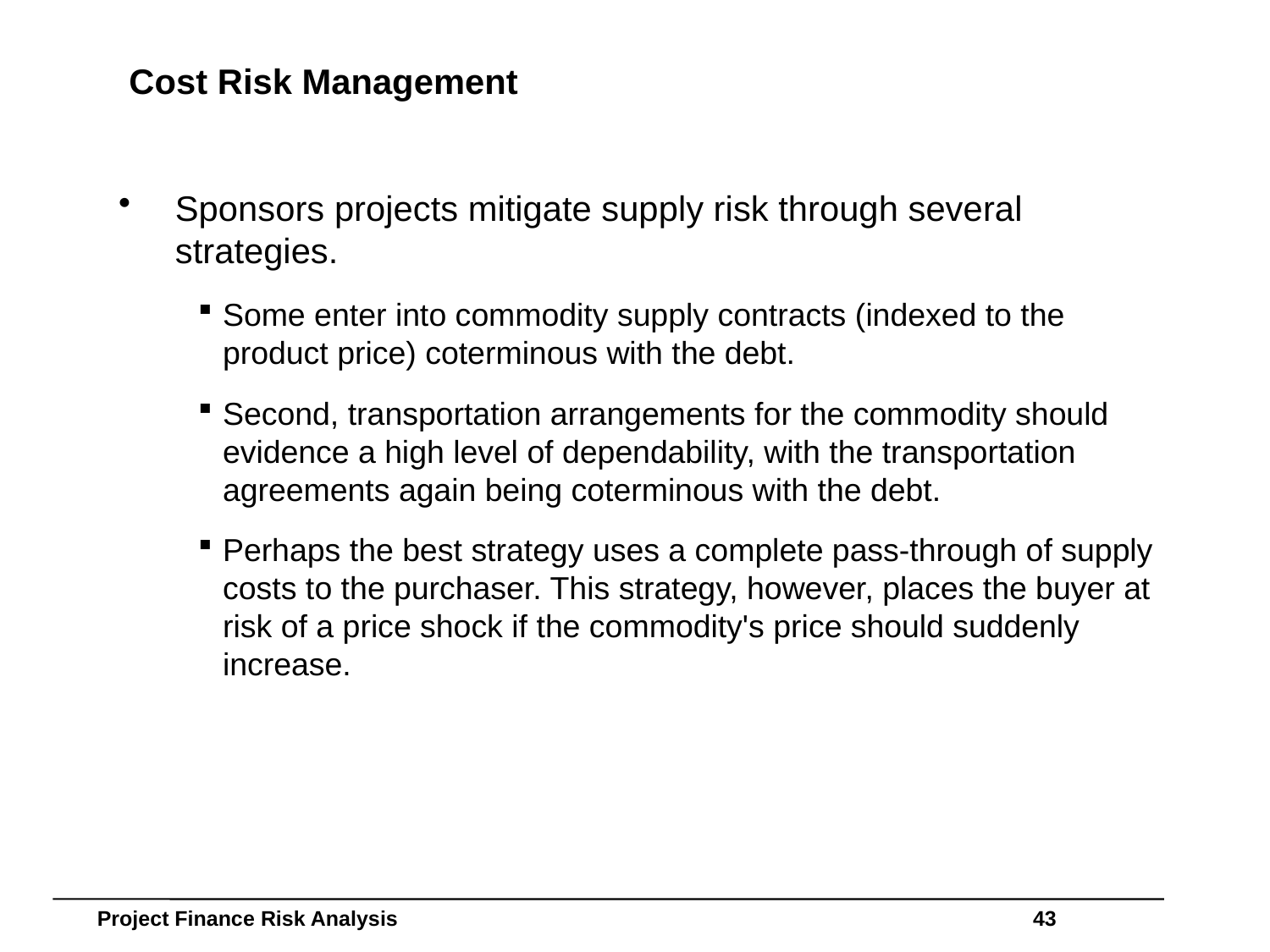

# Cost Risk Management
Sponsors projects mitigate supply risk through several strategies.
Some enter into commodity supply contracts (indexed to the product price) coterminous with the debt.
Second, transportation arrangements for the commodity should evidence a high level of dependability, with the transportation agreements again being coterminous with the debt.
Perhaps the best strategy uses a complete pass-through of supply costs to the purchaser. This strategy, however, places the buyer at risk of a price shock if the commodity's price should suddenly increase.